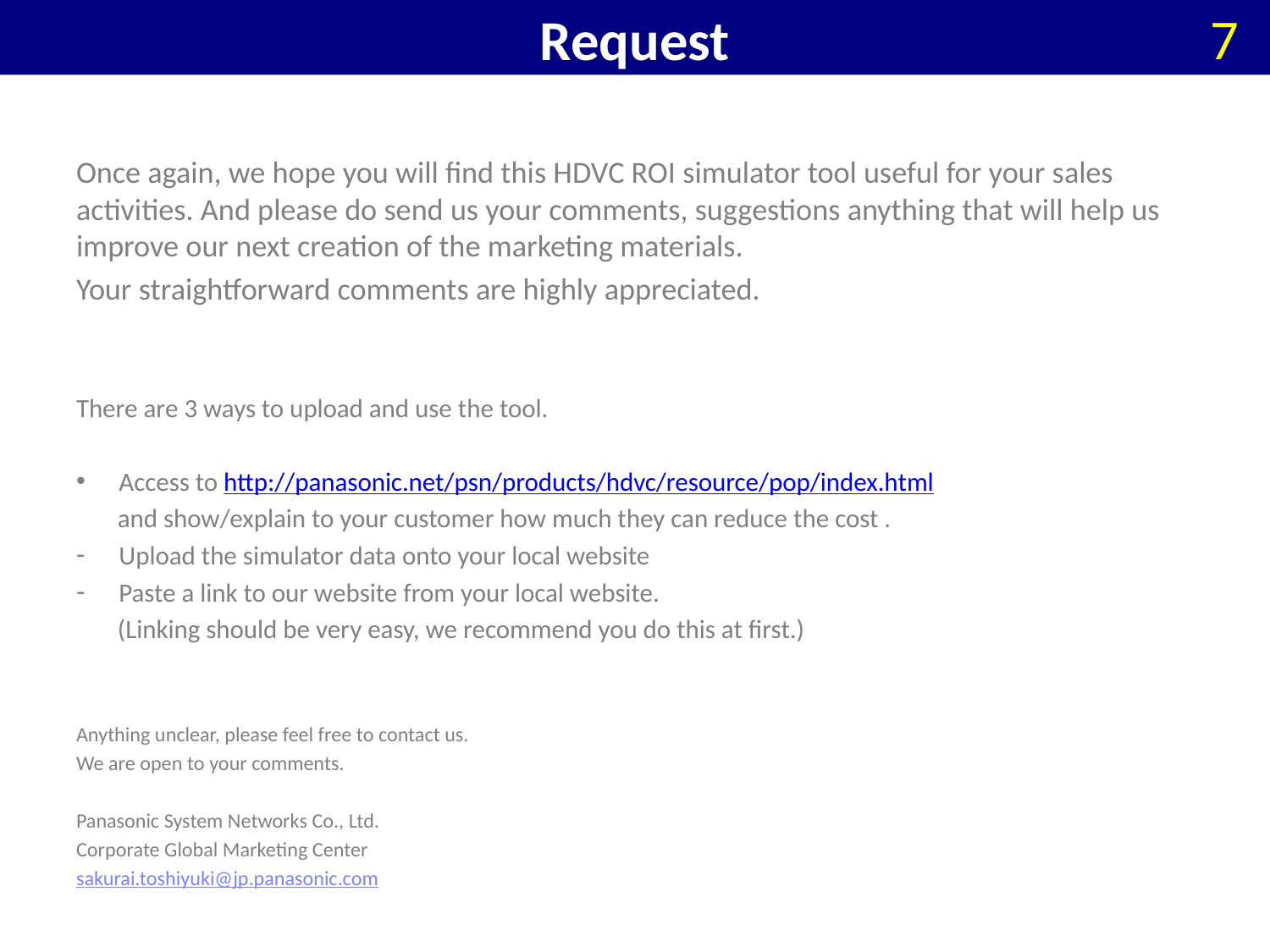

Request
Panasonic security new debut and direction
7
Once again, we hope you will find this HDVC ROI simulator tool useful for your sales activities. And please do send us your comments, suggestions anything that will help us improve our next creation of the marketing materials.
Your straightforward comments are highly appreciated.

There are 3 ways to upload and use the tool.

Access to http://panasonic.net/psn/products/hdvc/resource/pop/index.html
       and show/explain to your customer how much they can reduce the cost .
Upload the simulator data onto your local website
Paste a link to our website from your local website.
       (Linking should be very easy, we recommend you do this at first.)

Anything unclear, please feel free to contact us.
We are open to your comments.

Panasonic System Networks Co., Ltd.
Corporate Global Marketing Center
sakurai.toshiyuki@jp.panasonic.com